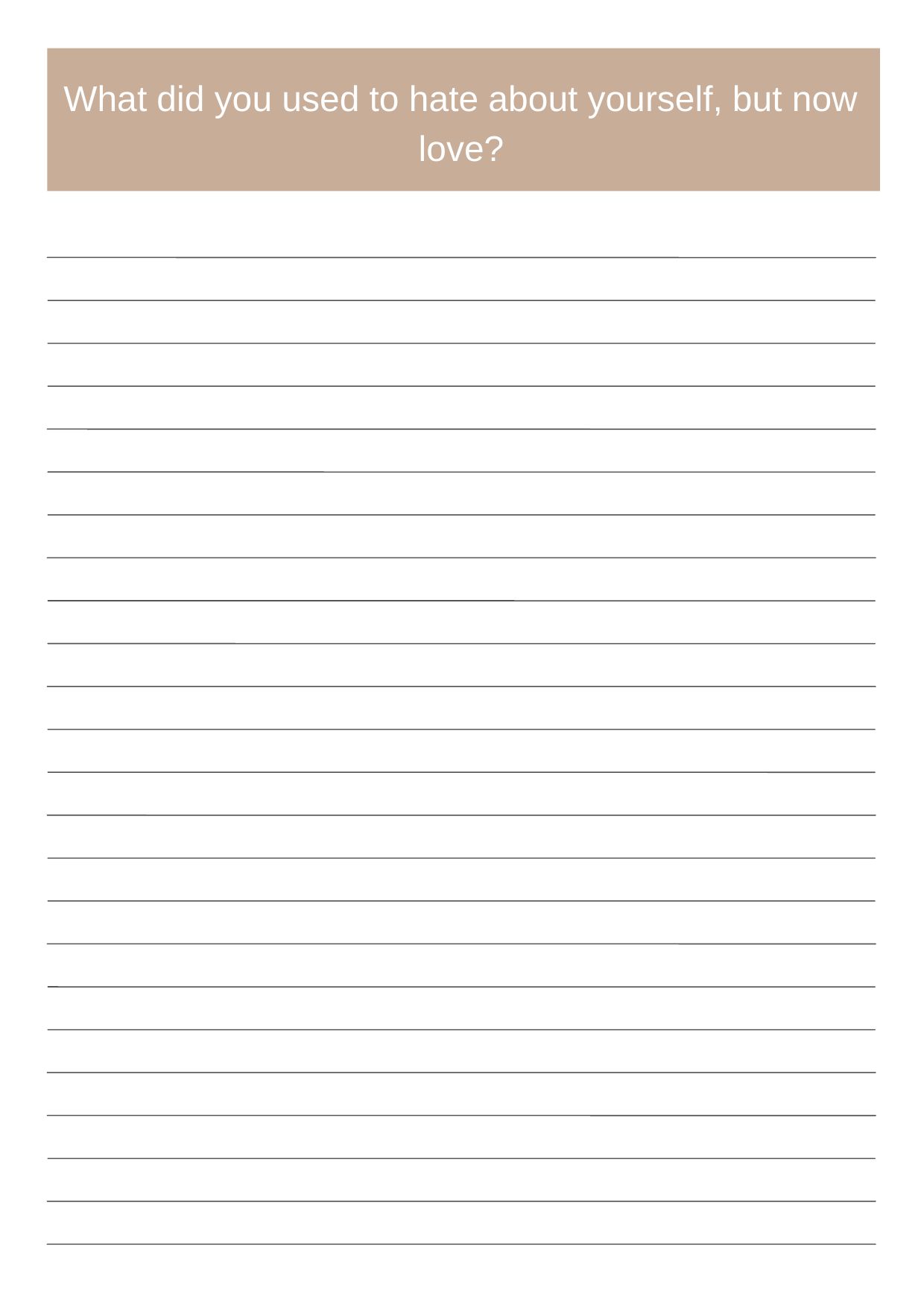

What did you used to hate about yourself, but now love?